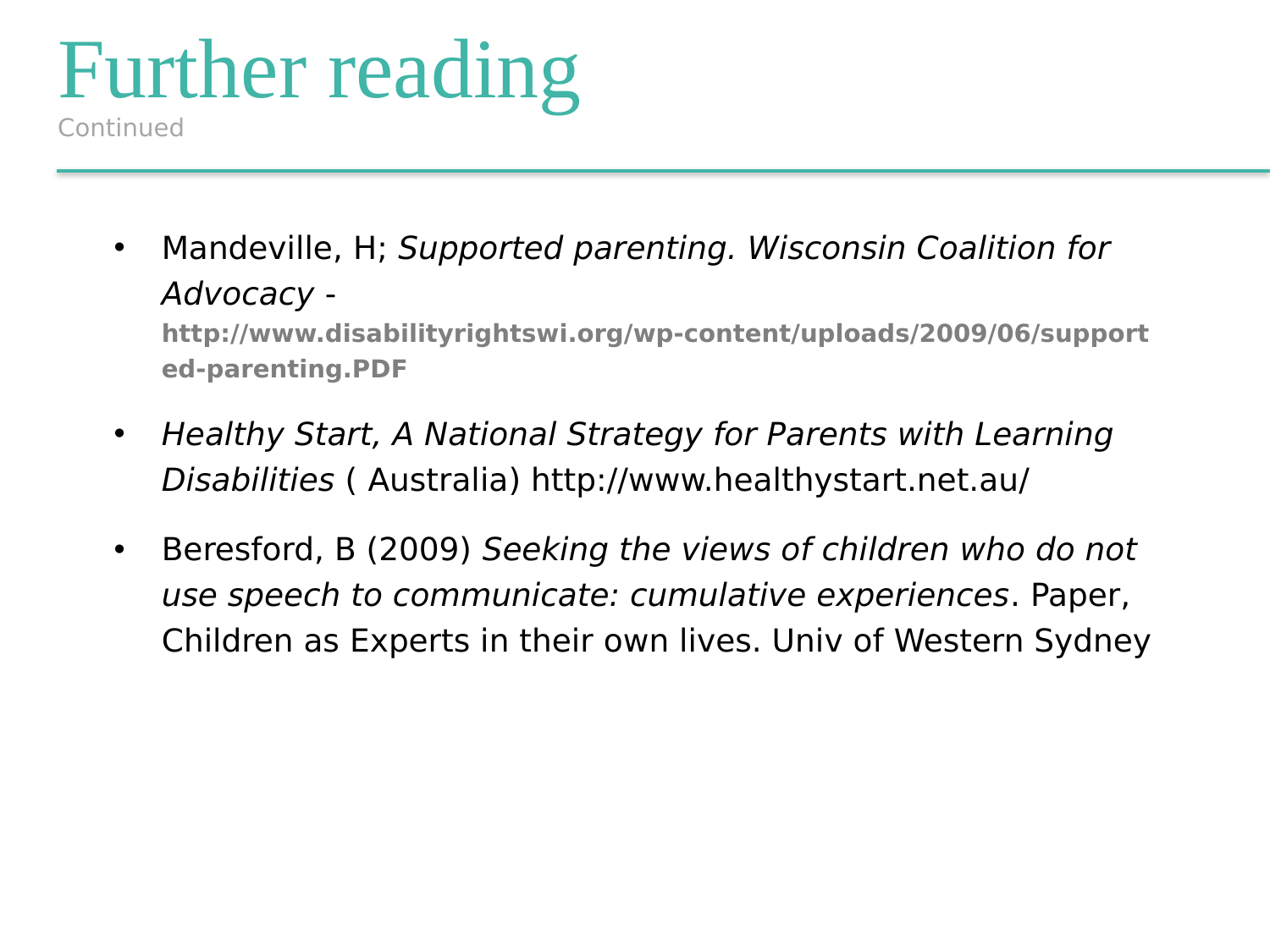

Further reading
Continued
Mandeville, H; Supported parenting. Wisconsin Coalition for Advocacy - http://www.disabilityrightswi.org/wp-content/uploads/2009/06/supported-parenting.PDF
Healthy Start, A National Strategy for Parents with Learning Disabilities ( Australia) http://www.healthystart.net.au/
Beresford, B (2009) Seeking the views of children who do not use speech to communicate: cumulative experiences. Paper, Children as Experts in their own lives. Univ of Western Sydney